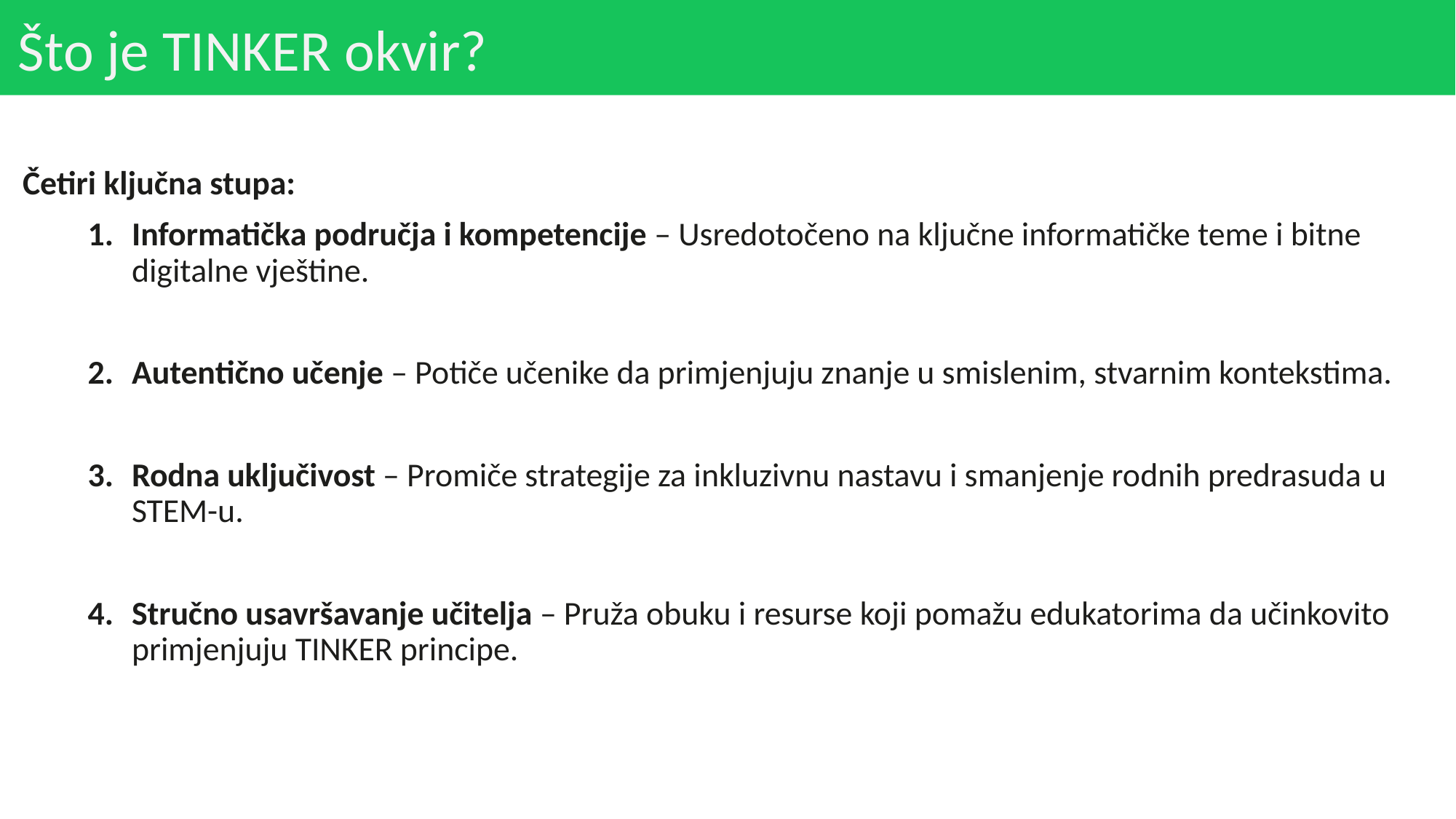

# Što je TINKER okvir?

Četiri ključna stupa:
Informatička područja i kompetencije – Usredotočeno na ključne informatičke teme i bitne digitalne vještine.

Autentično učenje – Potiče učenike da primjenjuju znanje u smislenim, stvarnim kontekstima.

Rodna uključivost – Promiče strategije za inkluzivnu nastavu i smanjenje rodnih predrasuda u STEM-u.

Stručno usavršavanje učitelja – Pruža obuku i resurse koji pomažu edukatorima da učinkovito primjenjuju TINKER principe.